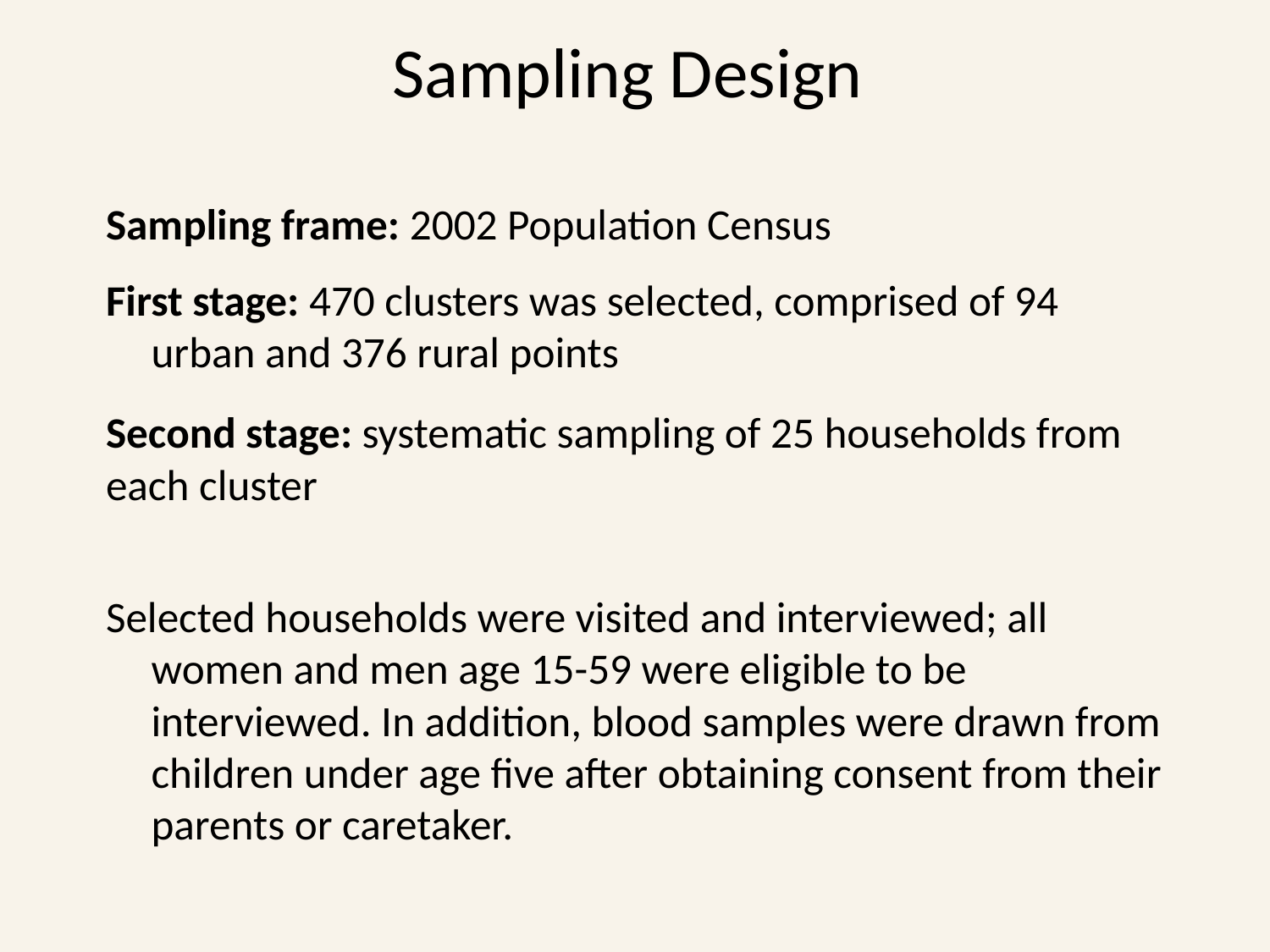

Sampling Design
Sampling frame: 2002 Population Census
First stage: 470 clusters was selected, comprised of 94 urban and 376 rural points
Second stage: systematic sampling of 25 households from each cluster

Selected households were visited and interviewed; all women and men age 15-59 were eligible to be interviewed. In addition, blood samples were drawn from children under age five after obtaining consent from their parents or caretaker.